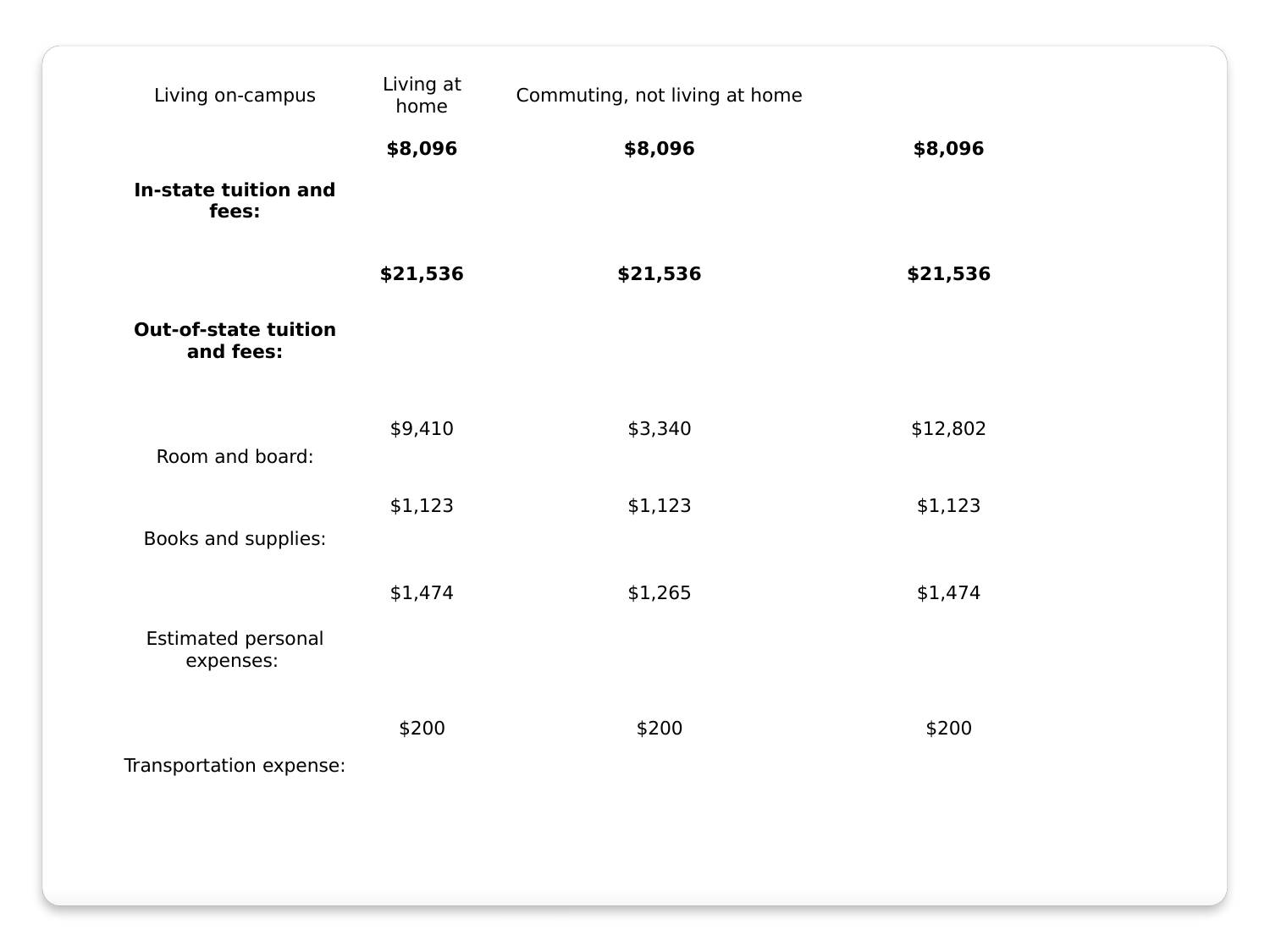

| Living on-campus | Living at home | Commuting, not living at home |  |
| --- | --- | --- | --- |
| In-state tuition and fees: | $8,096 | $8,096 | $8,096 |
| Out-of-state tuition and fees: | $21,536 | $21,536 | $21,536 |
| Room and board: | $9,410 | $3,340 | $12,802 |
| Books and supplies: | $1,123 | $1,123 | $1,123 |
| Estimated personal expenses: | $1,474 | $1,265 | $1,474 |
| Transportation expense: | $200 | $200 | $200 |